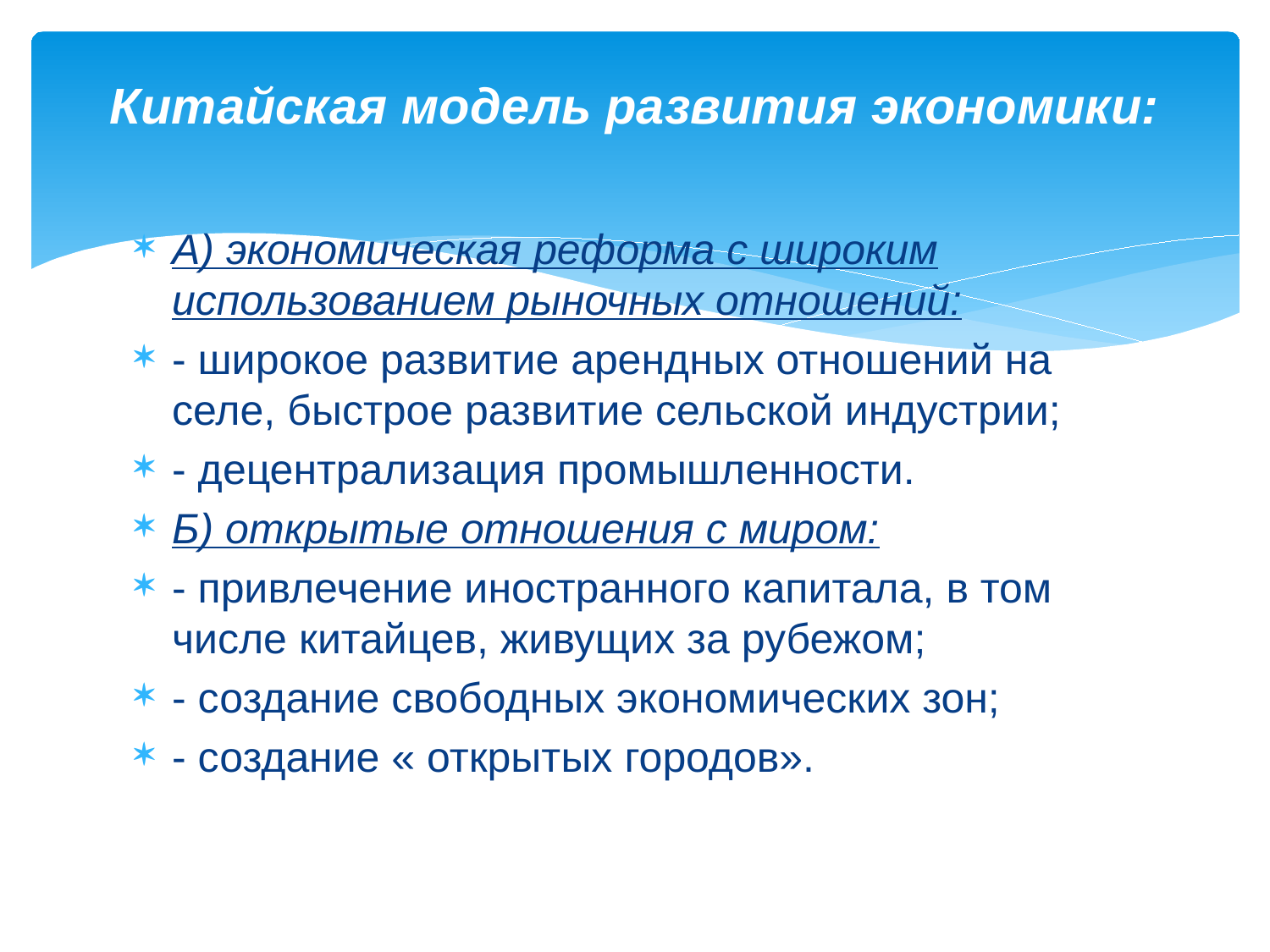

# Китайская модель развития экономики:
А) экономическая реформа с широким использованием рыночных отношений:
- широкое развитие арендных отношений на селе, быстрое развитие сельской индустрии;
- децентрализация промышленности.
Б) открытые отношения с миром:
- привлечение иностранного капитала, в том числе китайцев, живущих за рубежом;
- создание свободных экономических зон;
- создание « открытых городов».